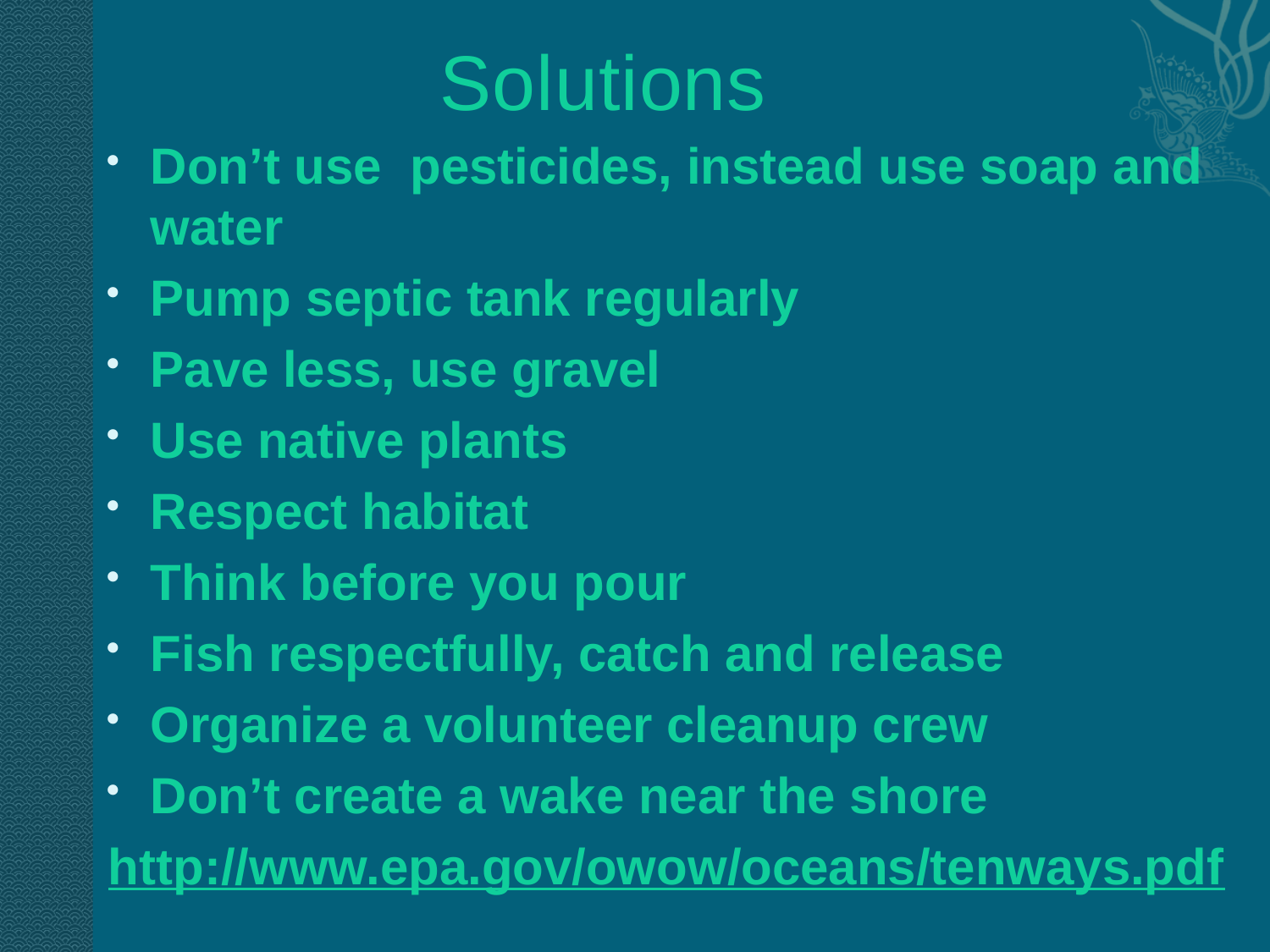

# Solutions
Don’t use  pesticides, instead use soap and water
Pump septic tank regularly
Pave less, use gravel
Use native plants
Respect habitat
Think before you pour
Fish respectfully, catch and release
Organize a volunteer cleanup crew
Don’t create a wake near the shore
http://www.epa.gov/owow/oceans/tenways.pdf